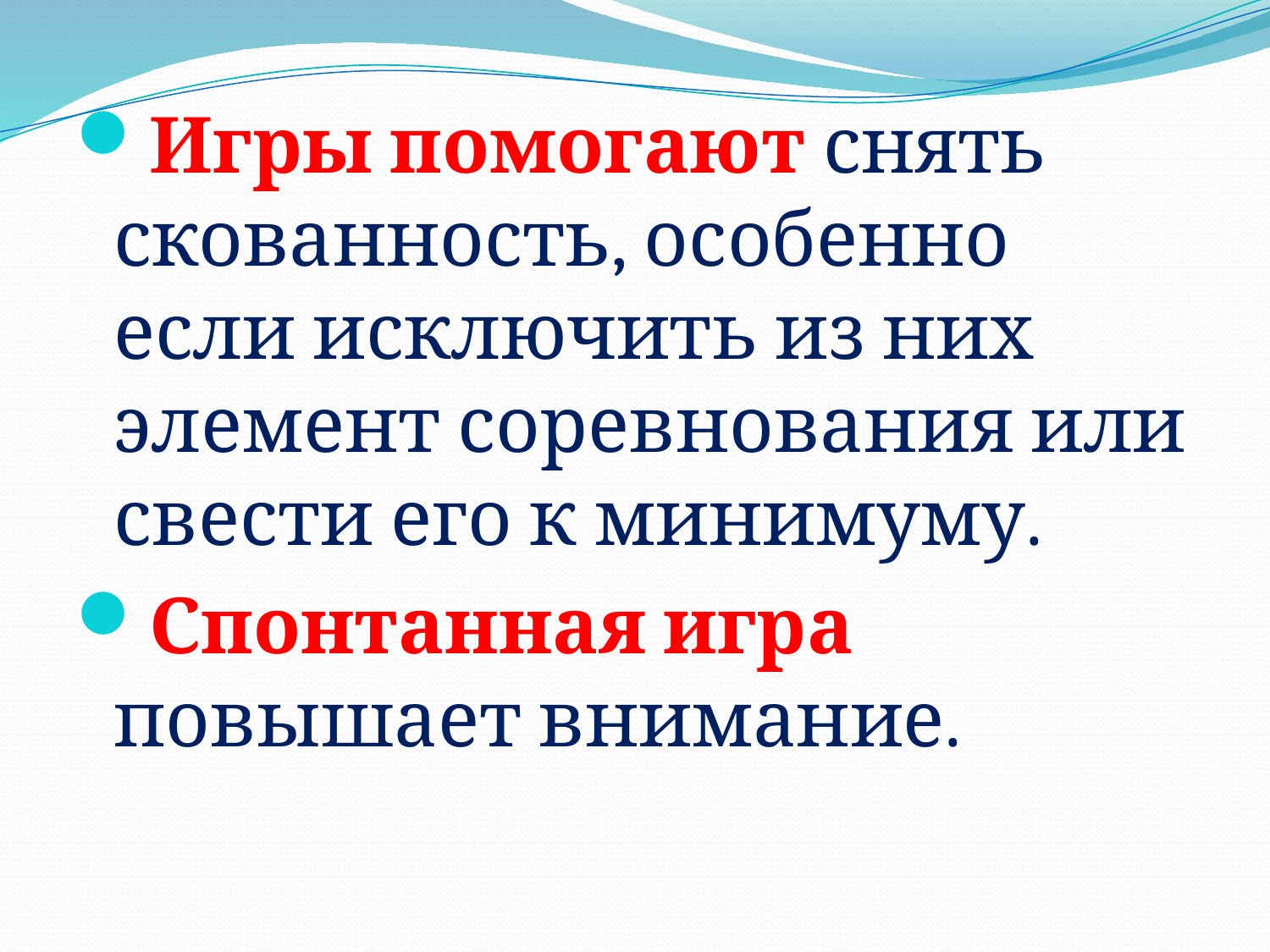

Игры помогают снять скованность, особенно если исключить из них элемент соревнования или свести его к минимуму.
Спонтанная игра повышает внимание.